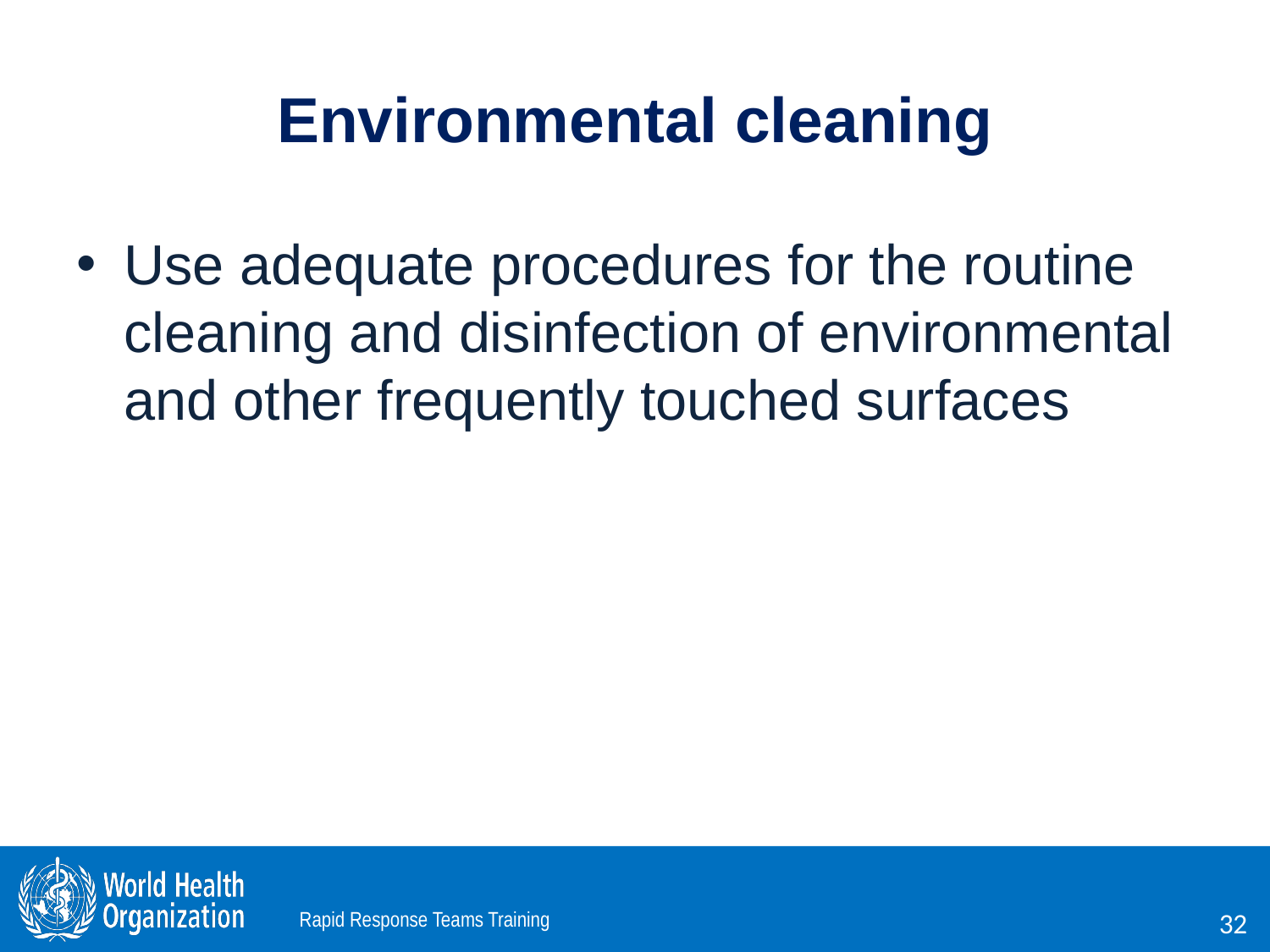

# Environmental cleaning
Use adequate procedures for the routine cleaning and disinfection of environmental and other frequently touched surfaces